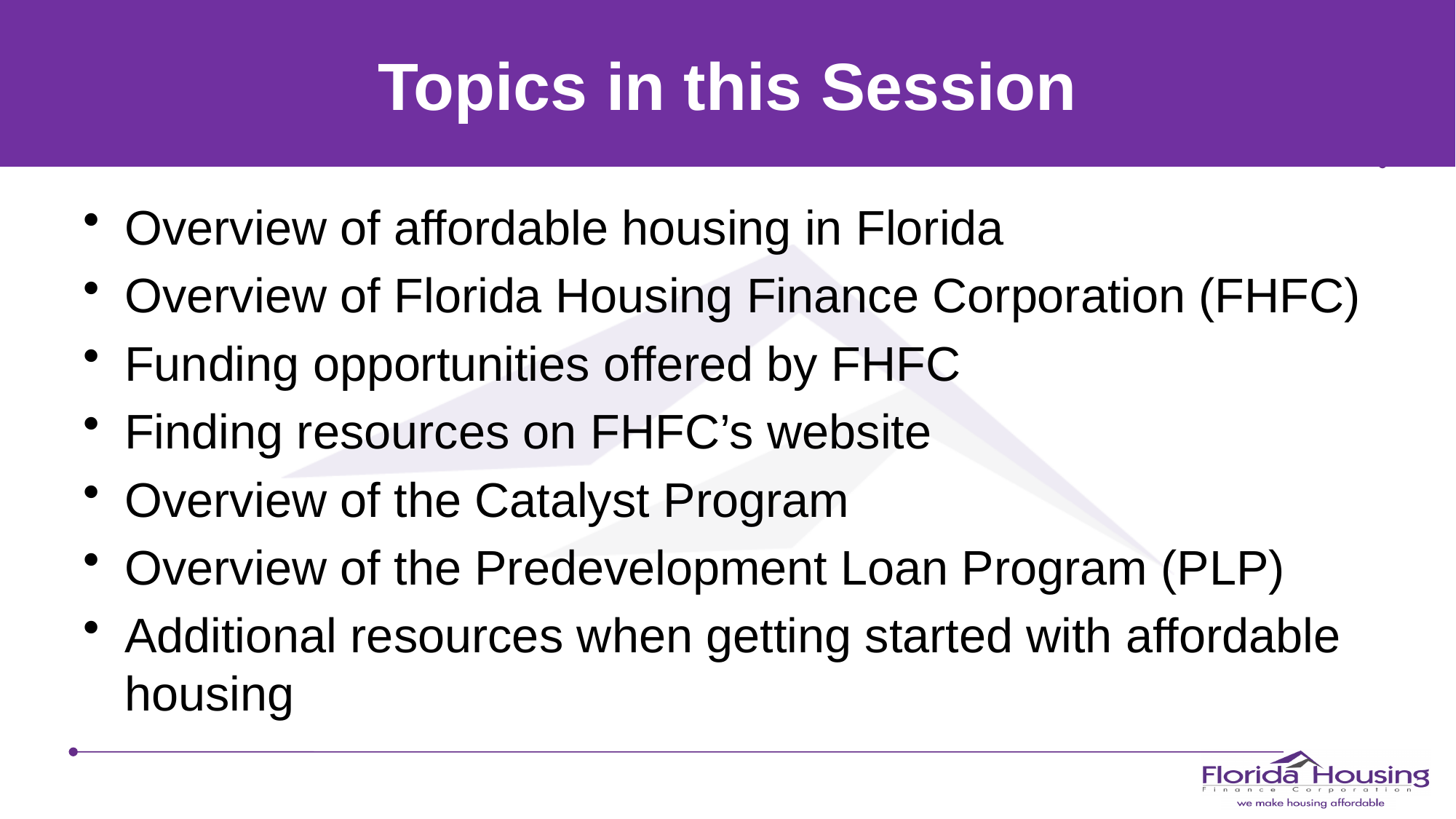

# Topics in this Session
Overview of affordable housing in Florida
Overview of Florida Housing Finance Corporation (FHFC)
Funding opportunities offered by FHFC
Finding resources on FHFC’s website
Overview of the Catalyst Program
Overview of the Predevelopment Loan Program (PLP)
Additional resources when getting started with affordable housing